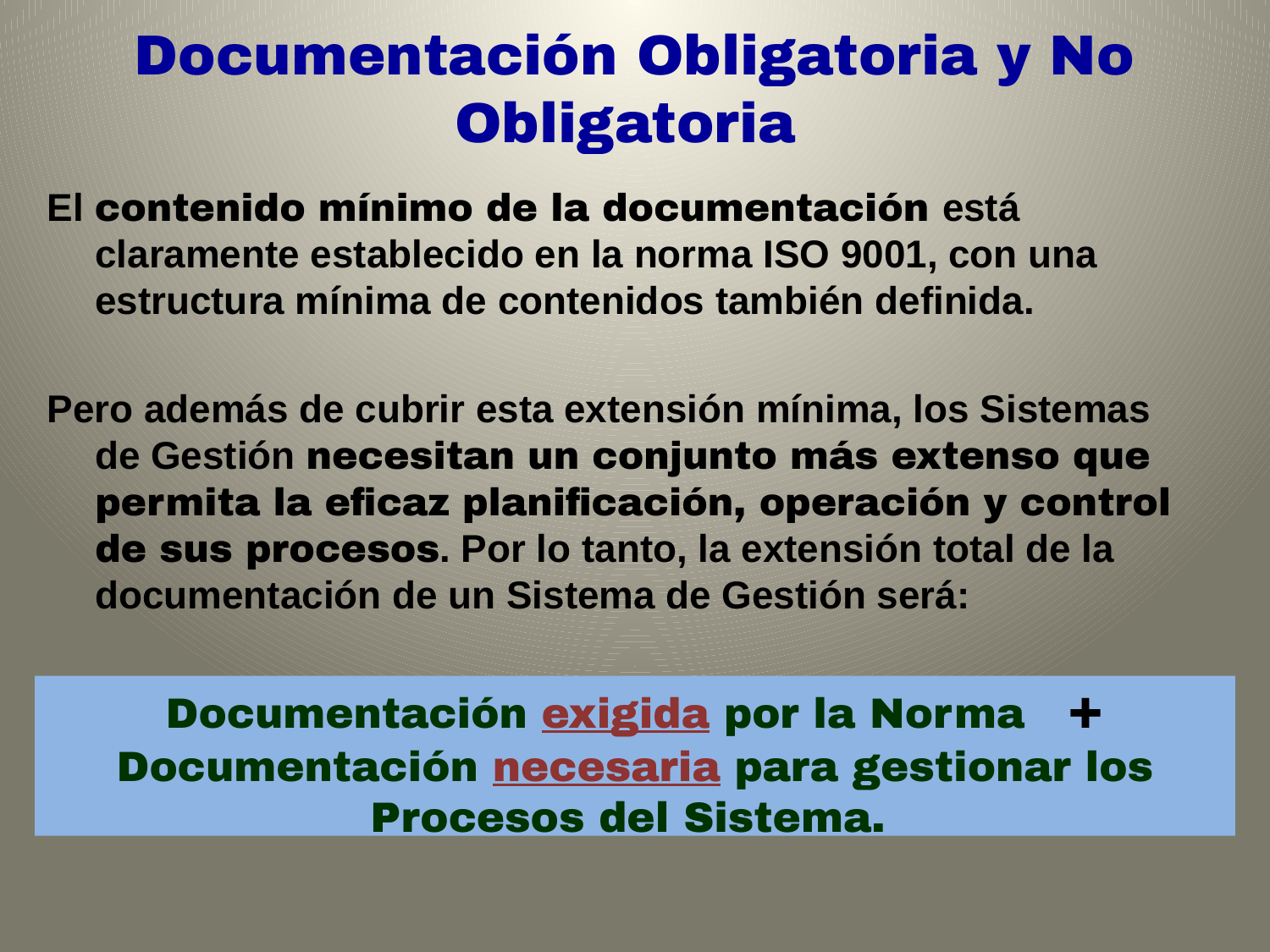

Documentación Obligatoria y No Obligatoria
El contenido mínimo de la documentación está claramente establecido en la norma ISO 9001, con una estructura mínima de contenidos también definida.

Pero además de cubrir esta extensión mínima, los Sistemas de Gestión necesitan un conjunto más extenso que permita la eficaz planificación, operación y control de sus procesos. Por lo tanto, la extensión total de la documentación de un Sistema de Gestión será:

Documentación exigida por la Norma   + Documentación necesaria para gestionar los Procesos del Sistema.